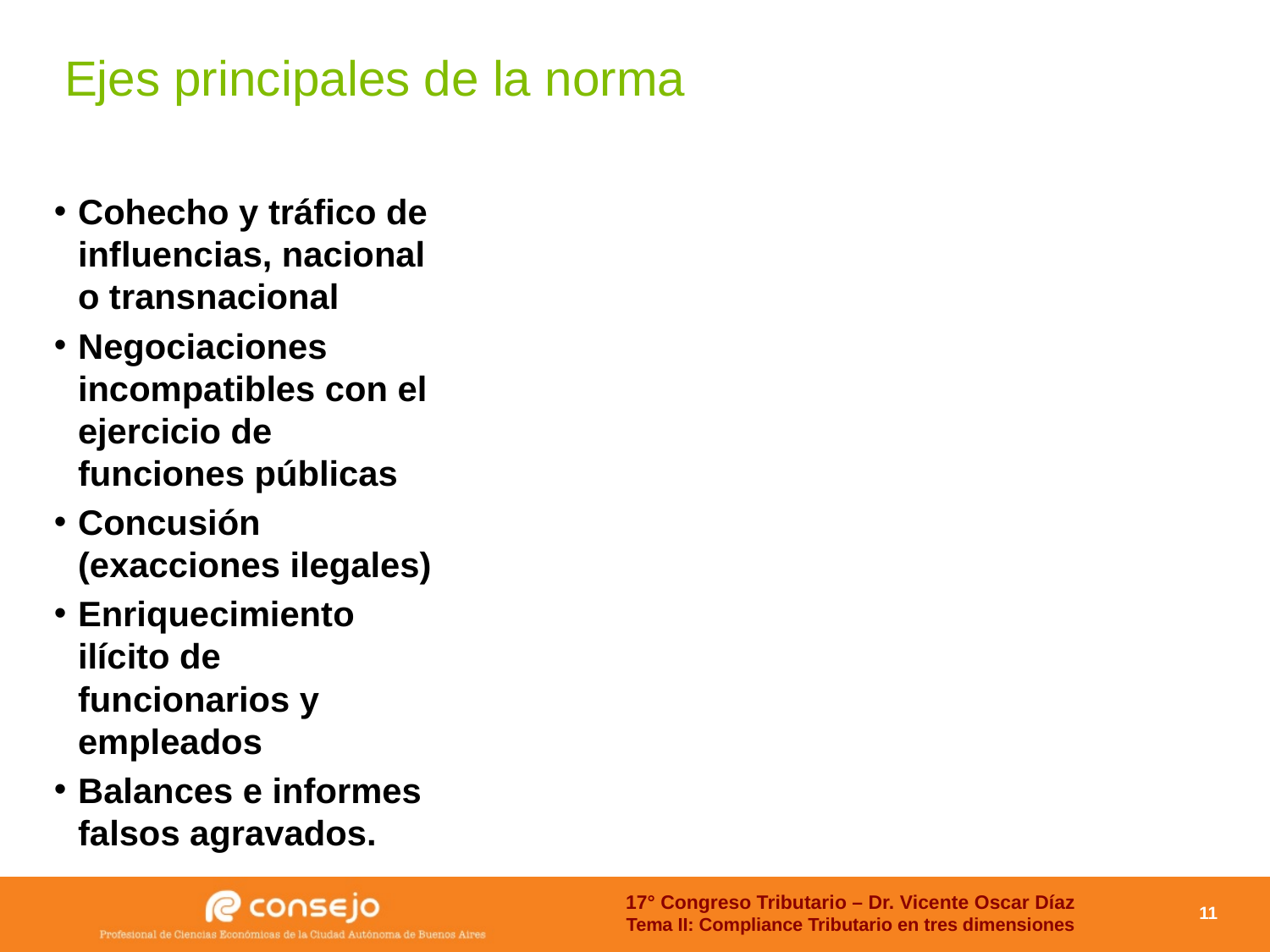

Ejes principales de la norma

principales
Cohecho y tráfico de influencias, nacional o transnacional
Negociaciones incompatibles con el ejercicio de funciones públicas
Concusión (exacciones ilegales)
Enriquecimiento ilícito de funcionarios y empleados
Balances e informes falsos agravados.